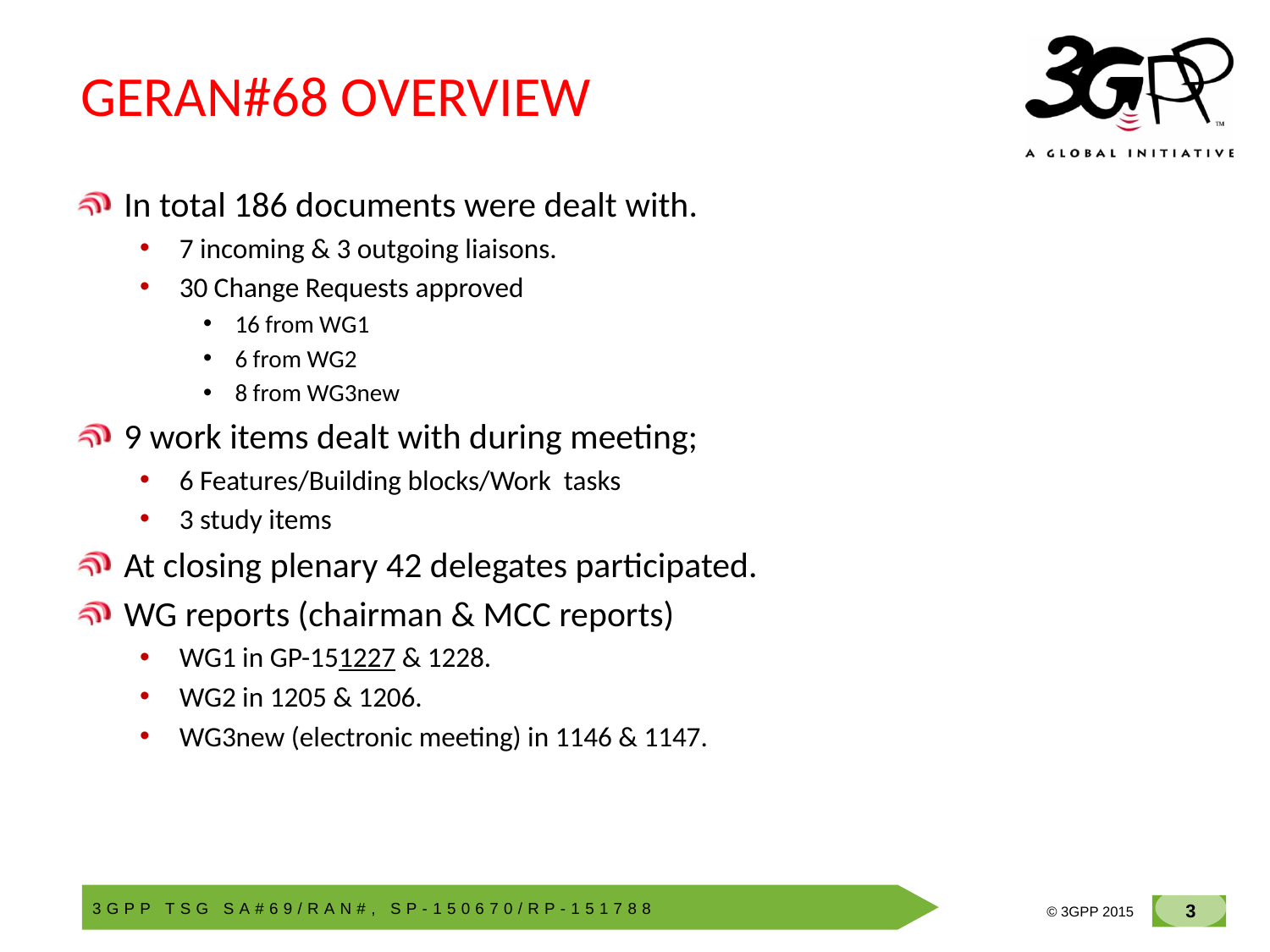

# GERAN#68 OVERVIEW
In total 186 documents were dealt with.
7 incoming & 3 outgoing liaisons.
30 Change Requests approved
16 from WG1
6 from WG2
8 from WG3new
9 work items dealt with during meeting;
6 Features/Building blocks/Work  tasks
3 study items
At closing plenary 42 delegates participated.
WG reports (chairman & MCC reports)
WG1 in GP-151227 & 1228.
WG2 in 1205 & 1206.
WG3new (electronic meeting) in 1146 & 1147.